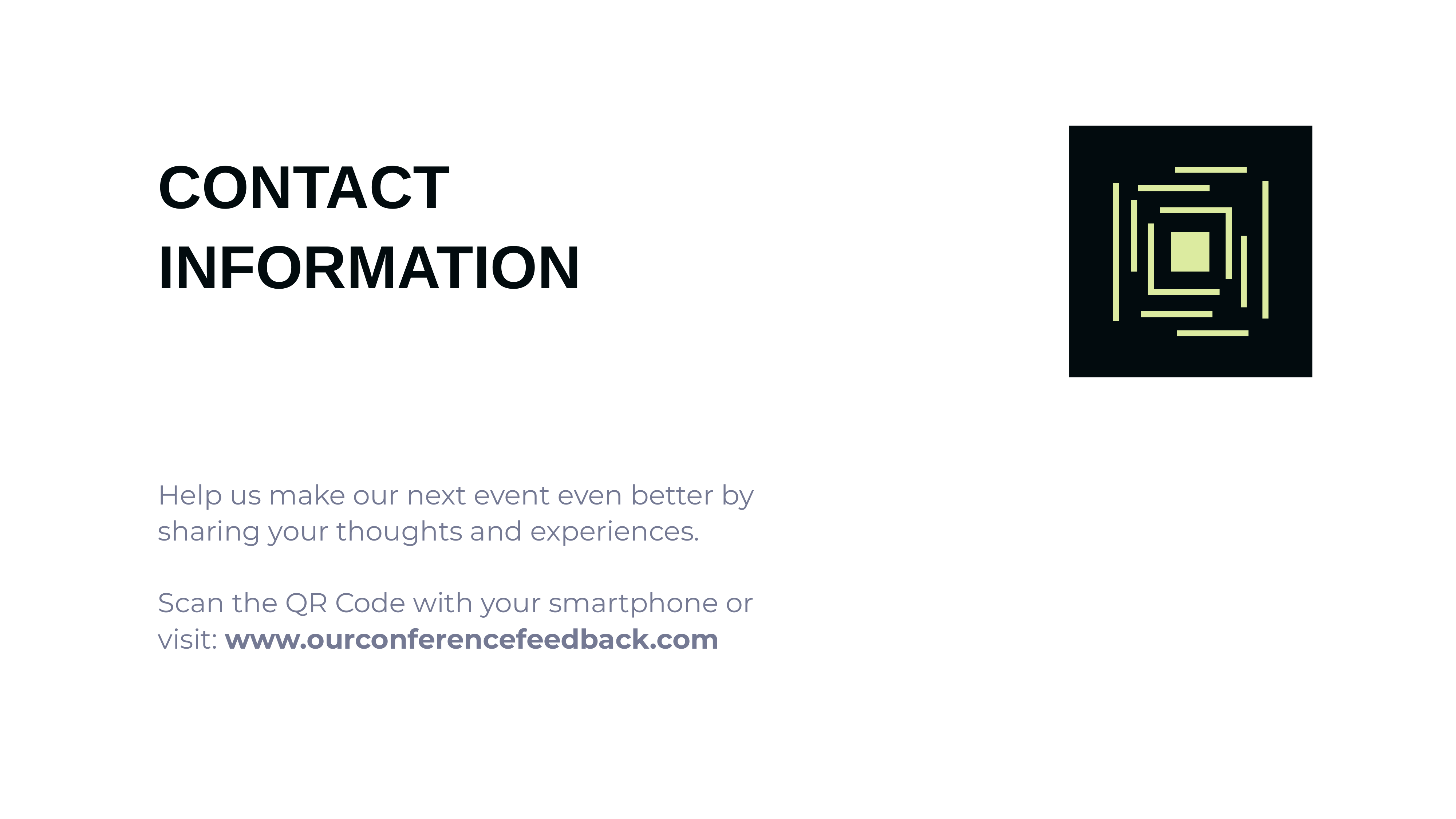

CONTACT
INFORMATION

Help us make our next event even better by sharing your thoughts and experiences.

Scan the QR Code with your smartphone or visit: www.ourconferencefeedback.com